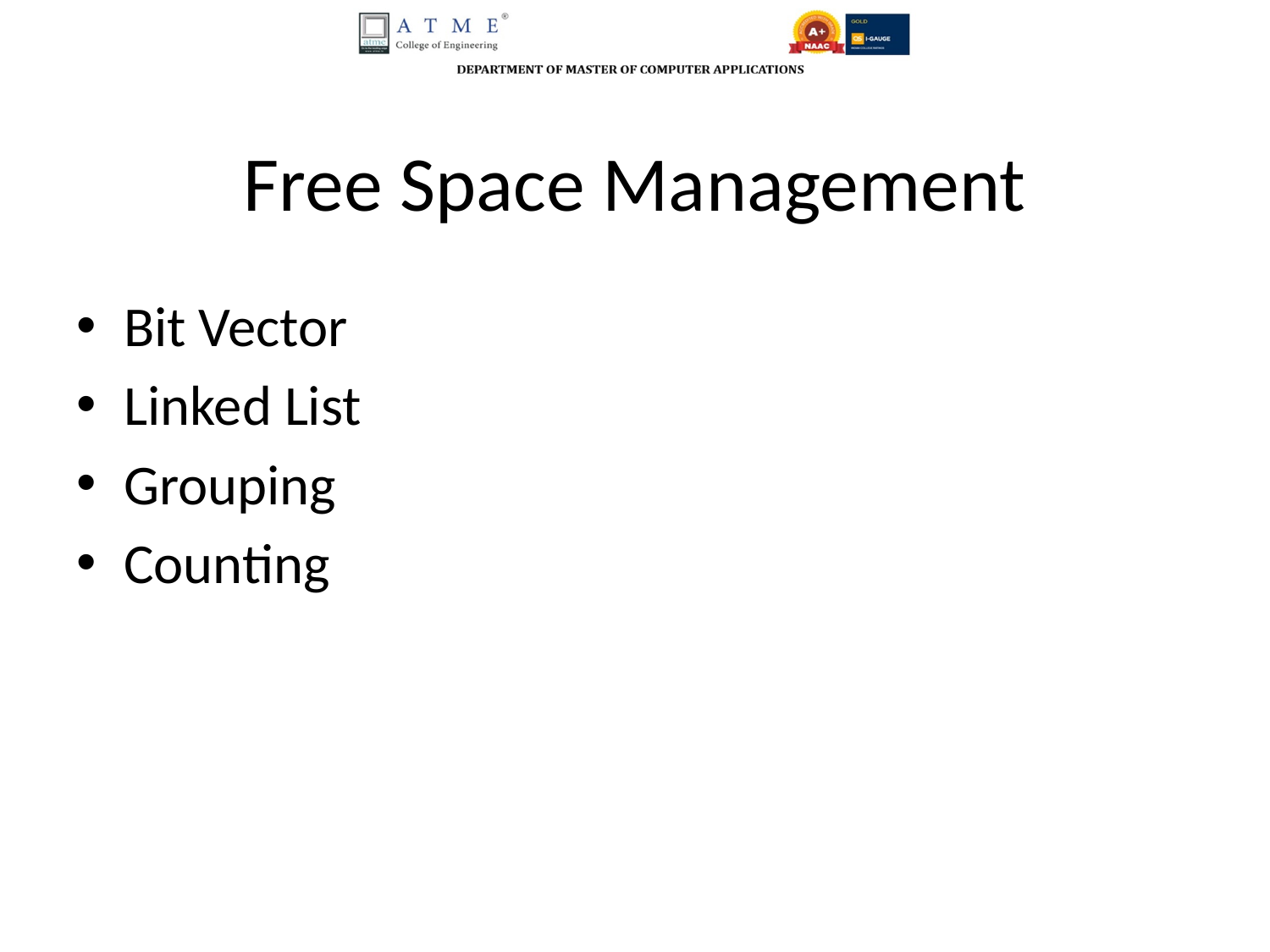

# Free Space Management
Bit Vector
Linked List
Grouping
Counting